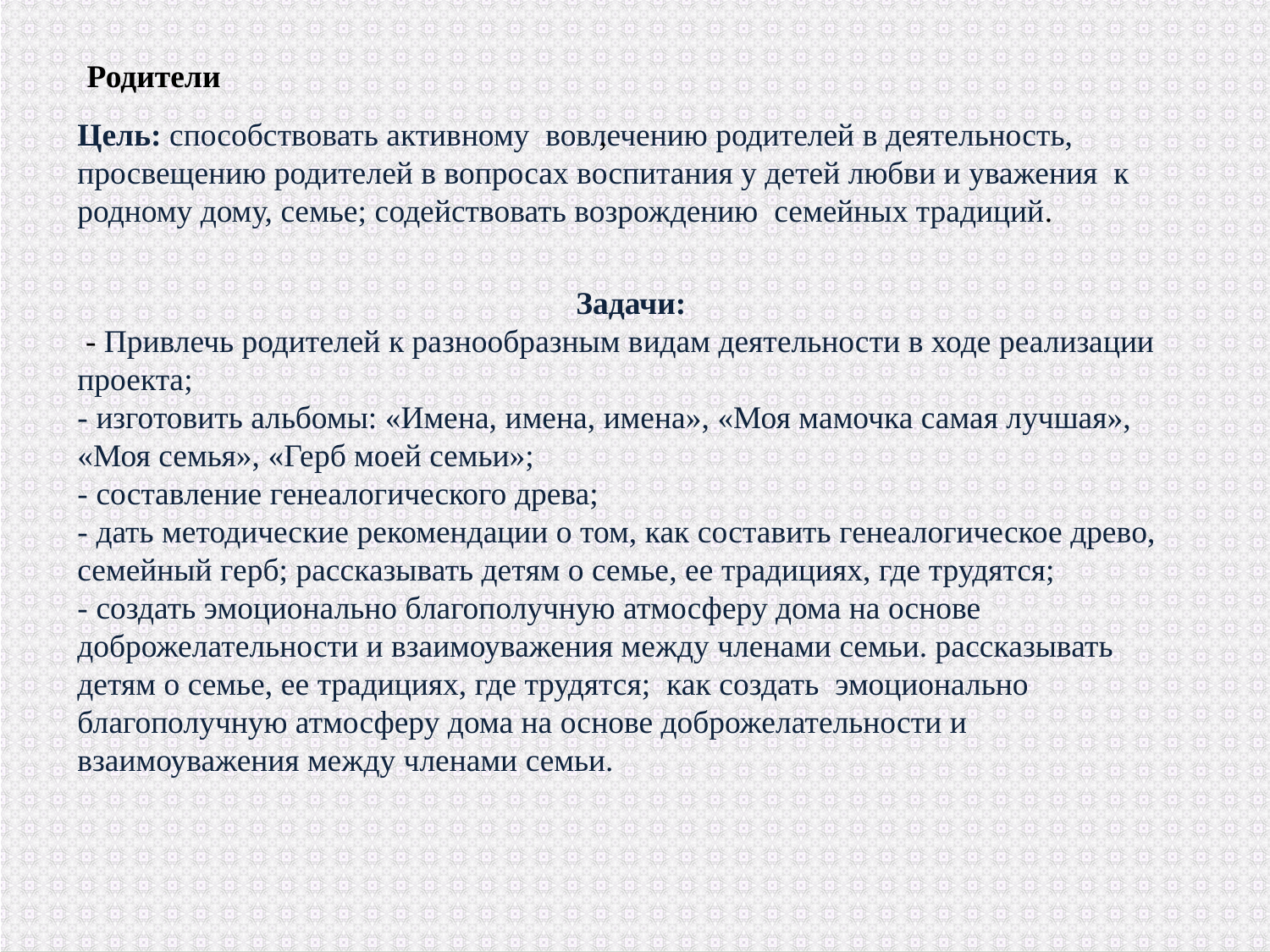

# Родители
Цель: способствовать активному  вовлечению родителей в деятельность,  просвещению родителей в вопросах воспитания у детей любви и уважения  к родному дому, семье; содействовать возрождению  семейных традиций.
,
Задачи:
 - Привлечь родителей к разнообразным видам деятельности в ходе реализации проекта;
- изготовить альбомы: «Имена, имена, имена», «Моя мамочка самая лучшая», «Моя семья», «Герб моей семьи»;
- составление генеалогического древа;
- дать методические рекомендации о том, как составить генеалогическое древо, семейный герб; рассказывать детям о семье, ее традициях, где трудятся;
- создать эмоционально благополучную атмосферу дома на основе доброжелательности и взаимоуважения между членами семьи. рассказывать  детям о семье, ее традициях, где трудятся;  как создать  эмоционально благополучную атмосферу дома на основе доброжелательности и взаимоуважения между членами семьи.